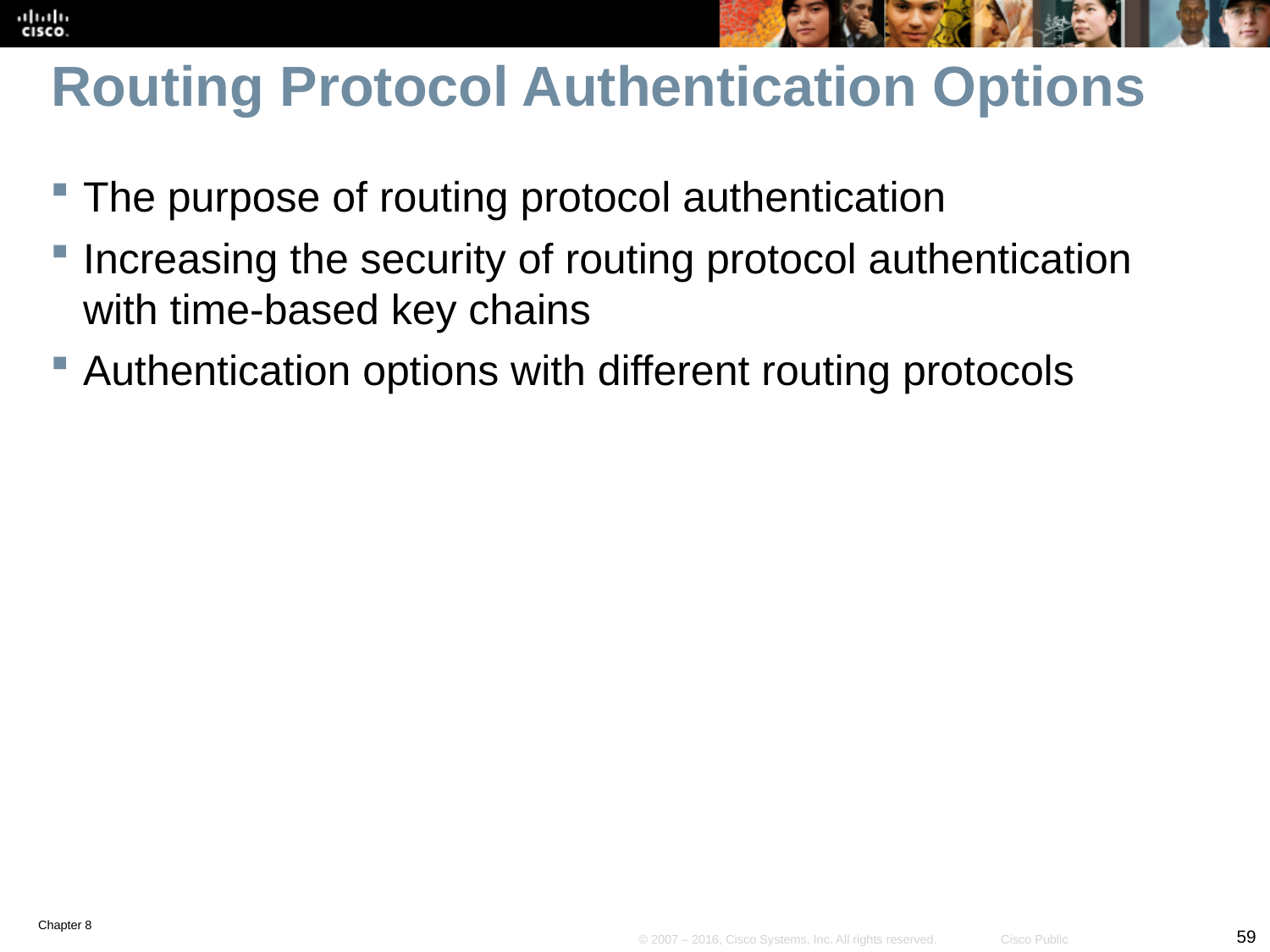

# Routing Protocol Authentication Options
The purpose of routing protocol authentication
Increasing the security of routing protocol authentication with time-based key chains
Authentication options with different routing protocols